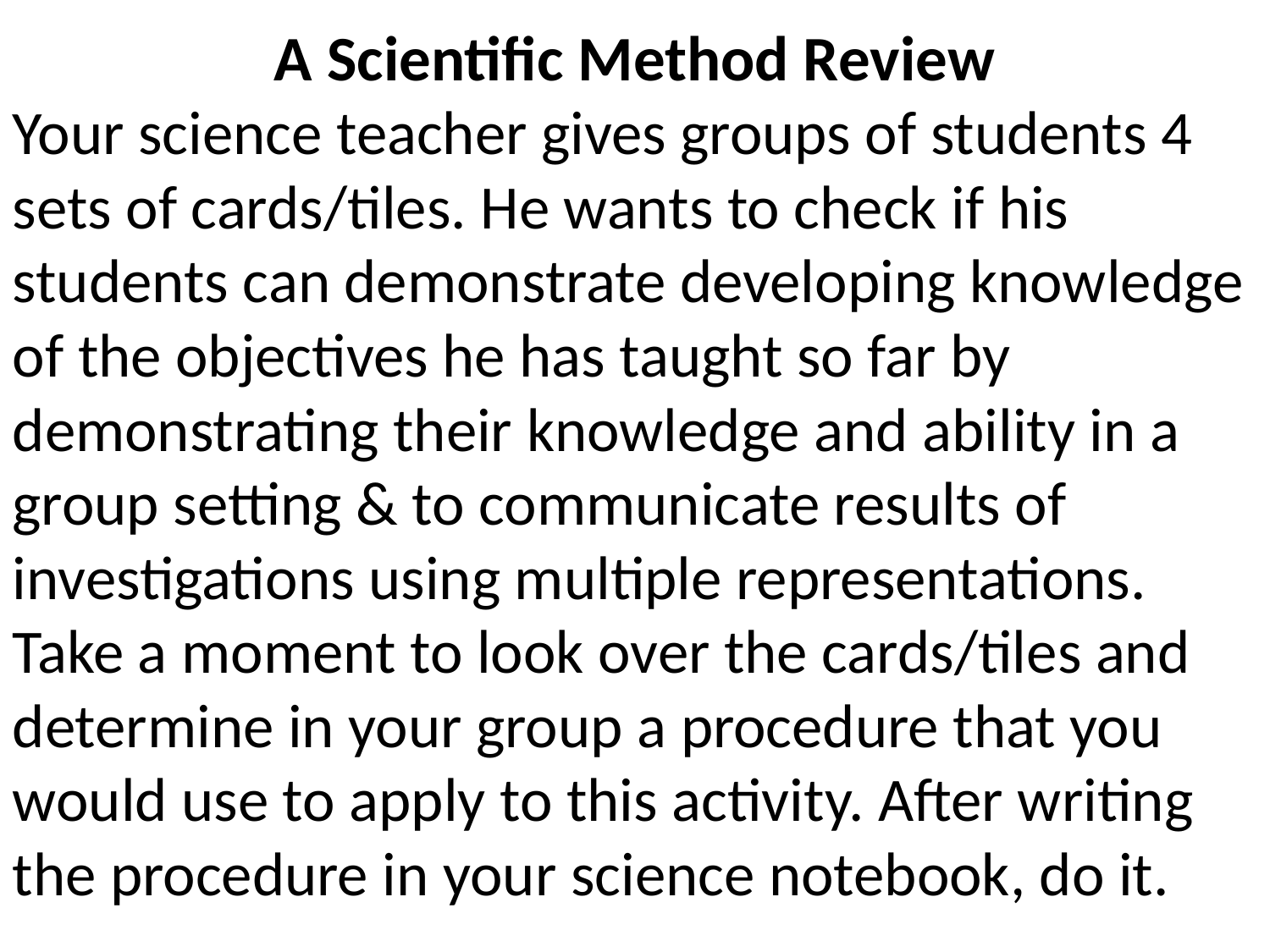

A Scientific Method Review
Your science teacher gives groups of students 4 sets of cards/tiles. He wants to check if his students can demonstrate developing knowledge of the objectives he has taught so far by demonstrating their knowledge and ability in a group setting & to communicate results of investigations using multiple representations. Take a moment to look over the cards/tiles and determine in your group a procedure that you would use to apply to this activity. After writing the procedure in your science notebook, do it.